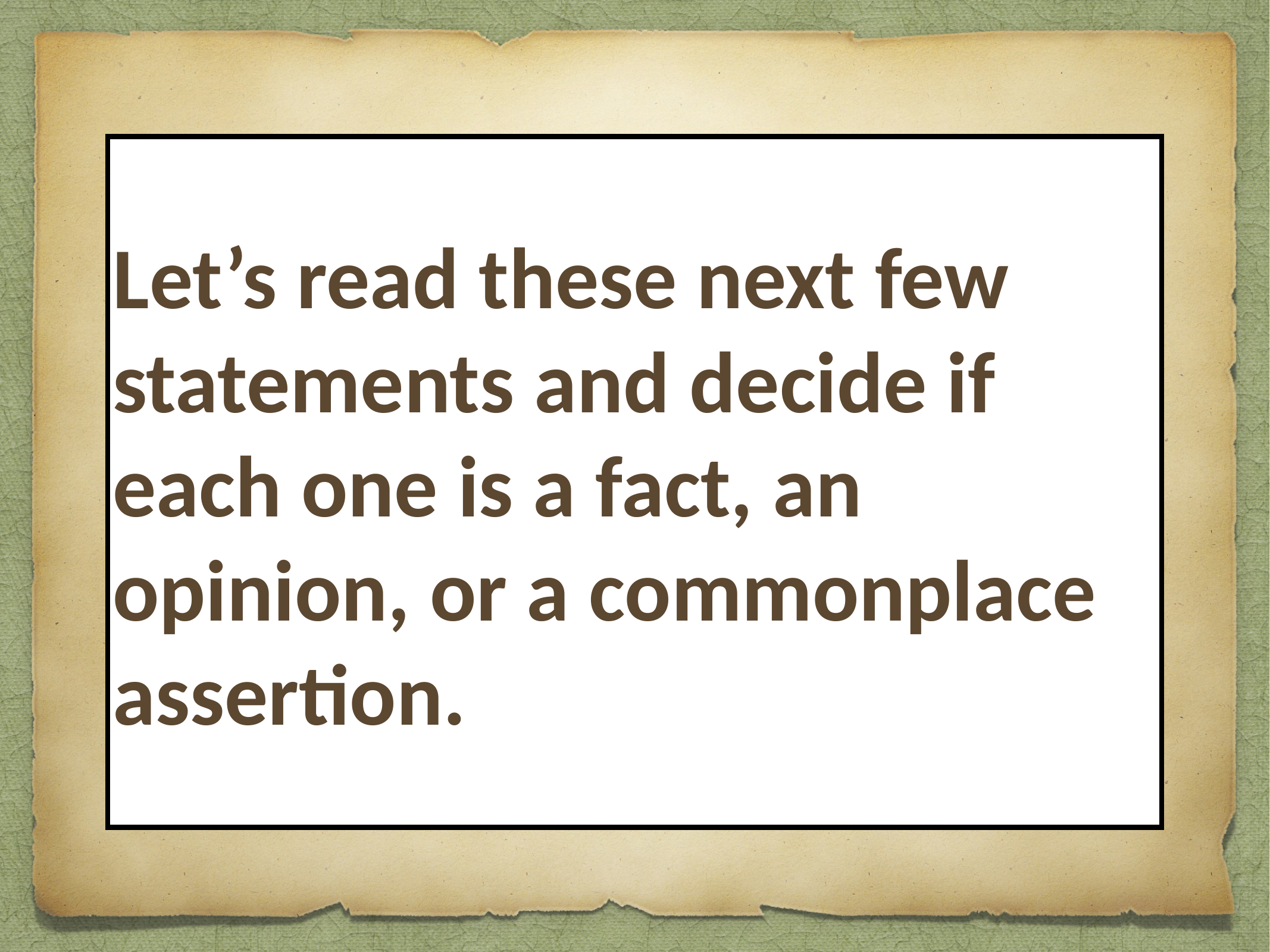

Let’s read these next few statements and decide if each one is a fact, an opinion, or a commonplace assertion.